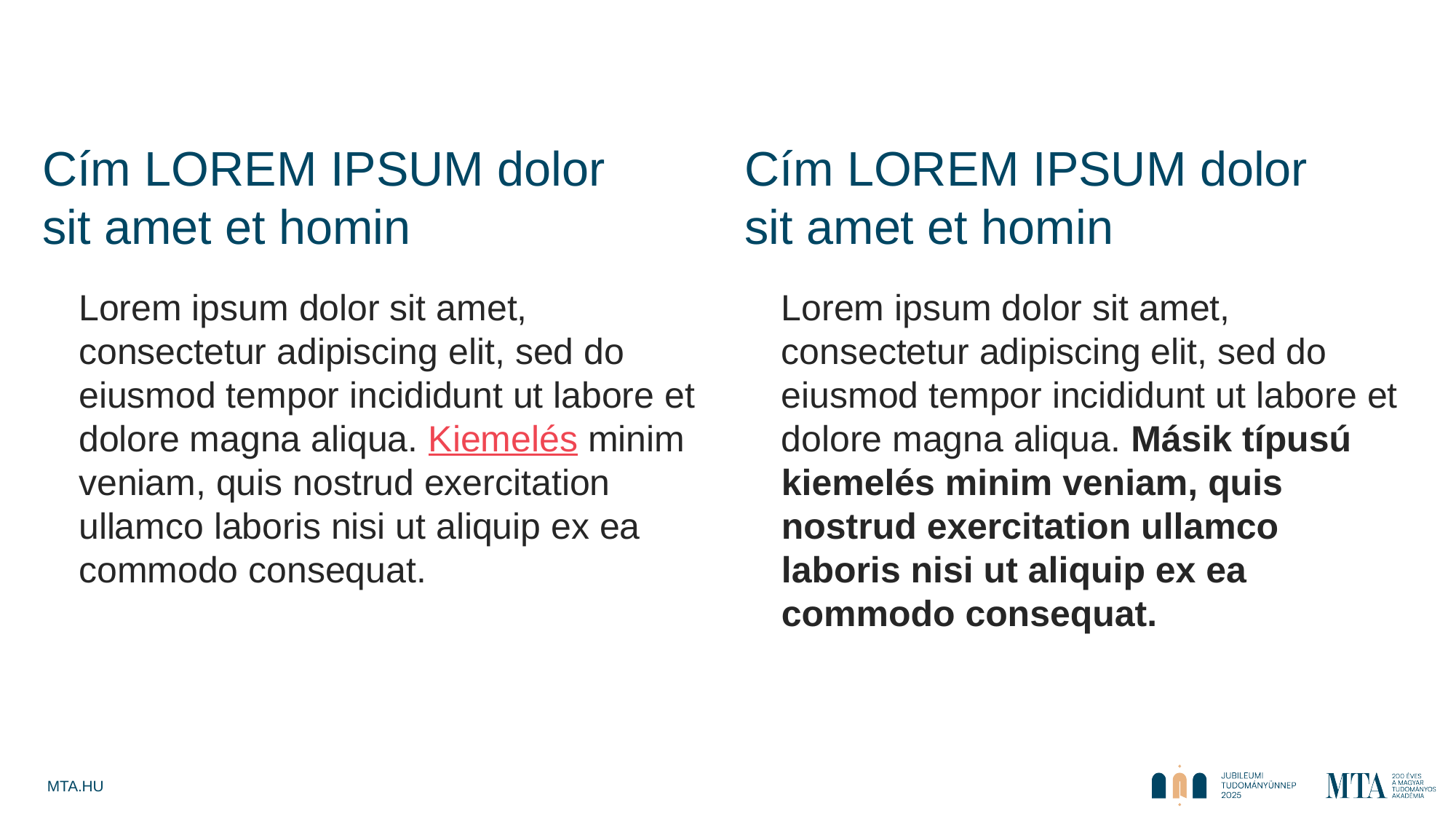

Cím LOREM IPSUM dolor sit amet et homin
Cím LOREM IPSUM dolor sit amet et homin
Lorem ipsum dolor sit amet, consectetur adipiscing elit, sed do eiusmod tempor incididunt ut labore et dolore magna aliqua. Kiemelés minim veniam, quis nostrud exercitation ullamco laboris nisi ut aliquip ex ea commodo consequat.
Lorem ipsum dolor sit amet, consectetur adipiscing elit, sed do eiusmod tempor incididunt ut labore et dolore magna aliqua. Másik típusú kiemelés minim veniam, quis nostrud exercitation ullamco laboris nisi ut aliquip ex ea commodo consequat.